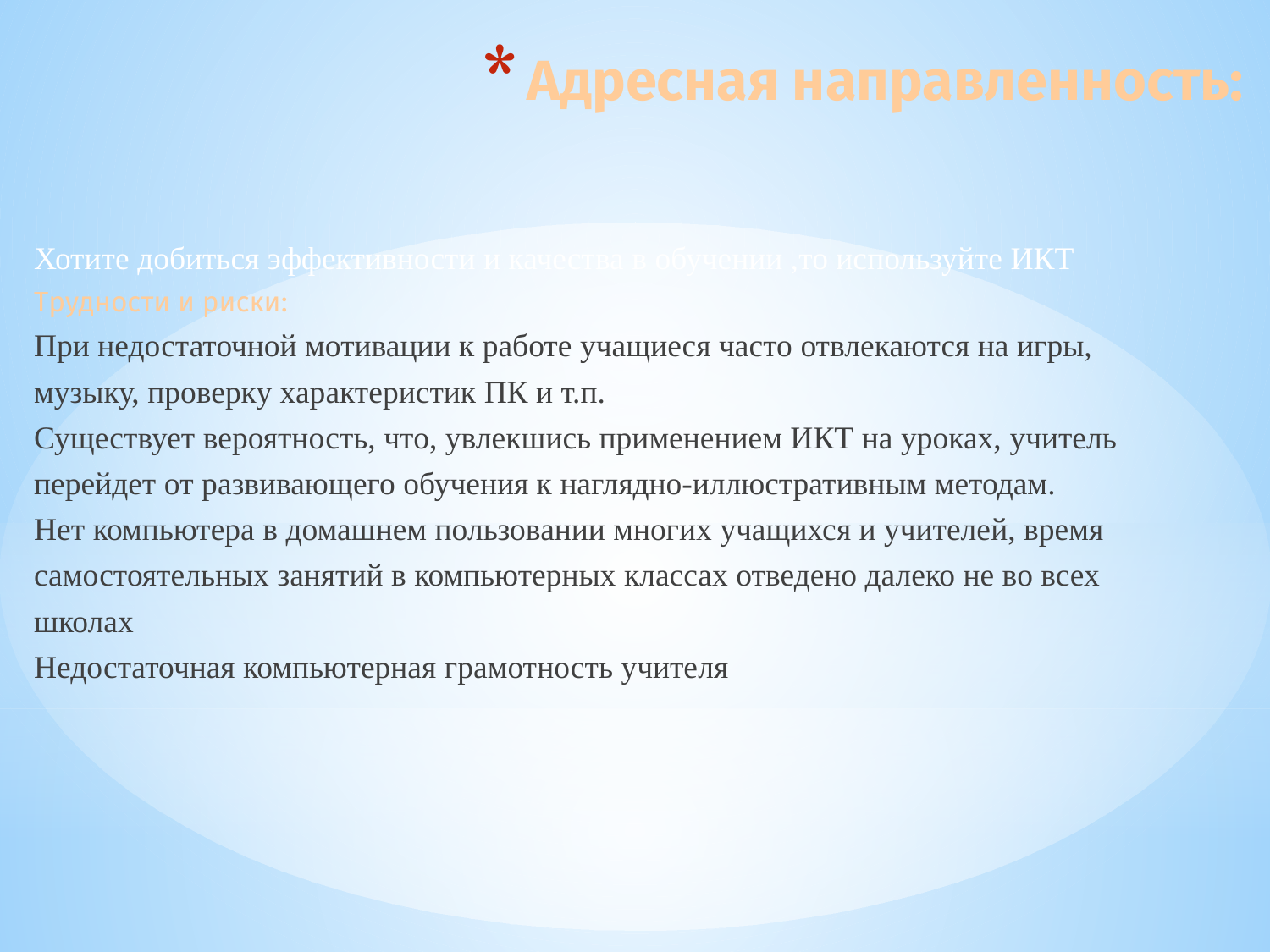

# Адресная направленность:
Хотите добиться эффективности и качества в обучении ,то используйте ИКТ
Трудности и риски:
При недостаточной мотивации к работе учащиеся часто отвлекаются на игры,
музыку, проверку характеристик ПК и т.п.
Существует вероятность, что, увлекшись применением ИКТ на уроках, учитель
перейдет от развивающего обучения к наглядно-иллюстративным методам.
Нет компьютера в домашнем пользовании многих учащихся и учителей, время
самостоятельных занятий в компьютерных классах отведено далеко не во всех
школах
Недостаточная компьютерная грамотность учителя